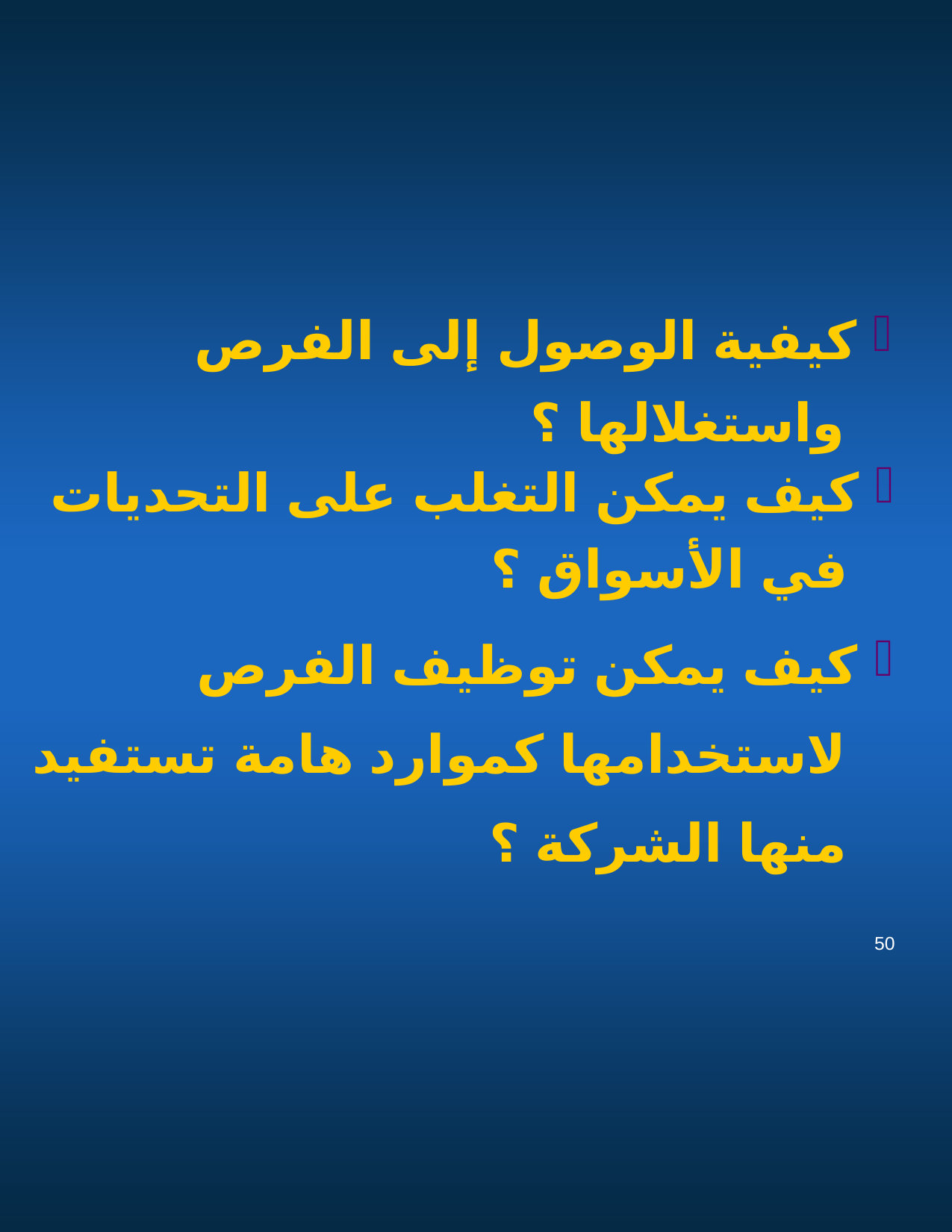

كيفية الوصول إلى الفرص
   واستغلالها ؟
 كيف يمكن التغلب على التحديات
   في الأسواق ؟
 كيف يمكن توظيف الفرص
   لاستخدامها كموارد هامة تستفيد
   منها الشركة ؟
50